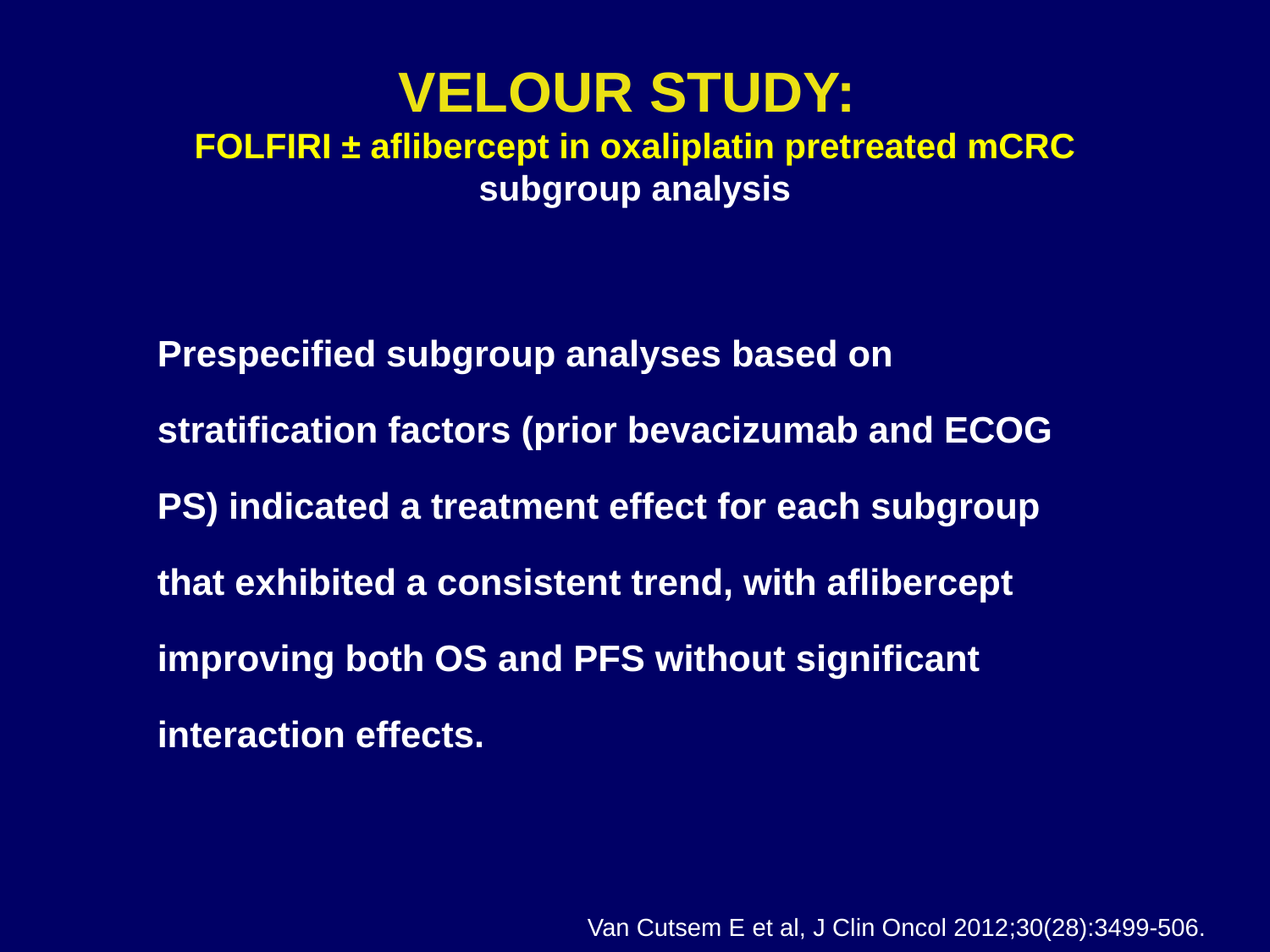

# VELOUR STUDY: FOLFIRI ± aflibercept in oxaliplatin pretreated mCRC subgroup analysis
Prespecified subgroup analyses based on stratification factors (prior bevacizumab and ECOG PS) indicated a treatment effect for each subgroup that exhibited a consistent trend, with aflibercept improving both OS and PFS without significant interaction effects.
Van Cutsem E et al, J Clin Oncol 2012;30(28):3499-506.